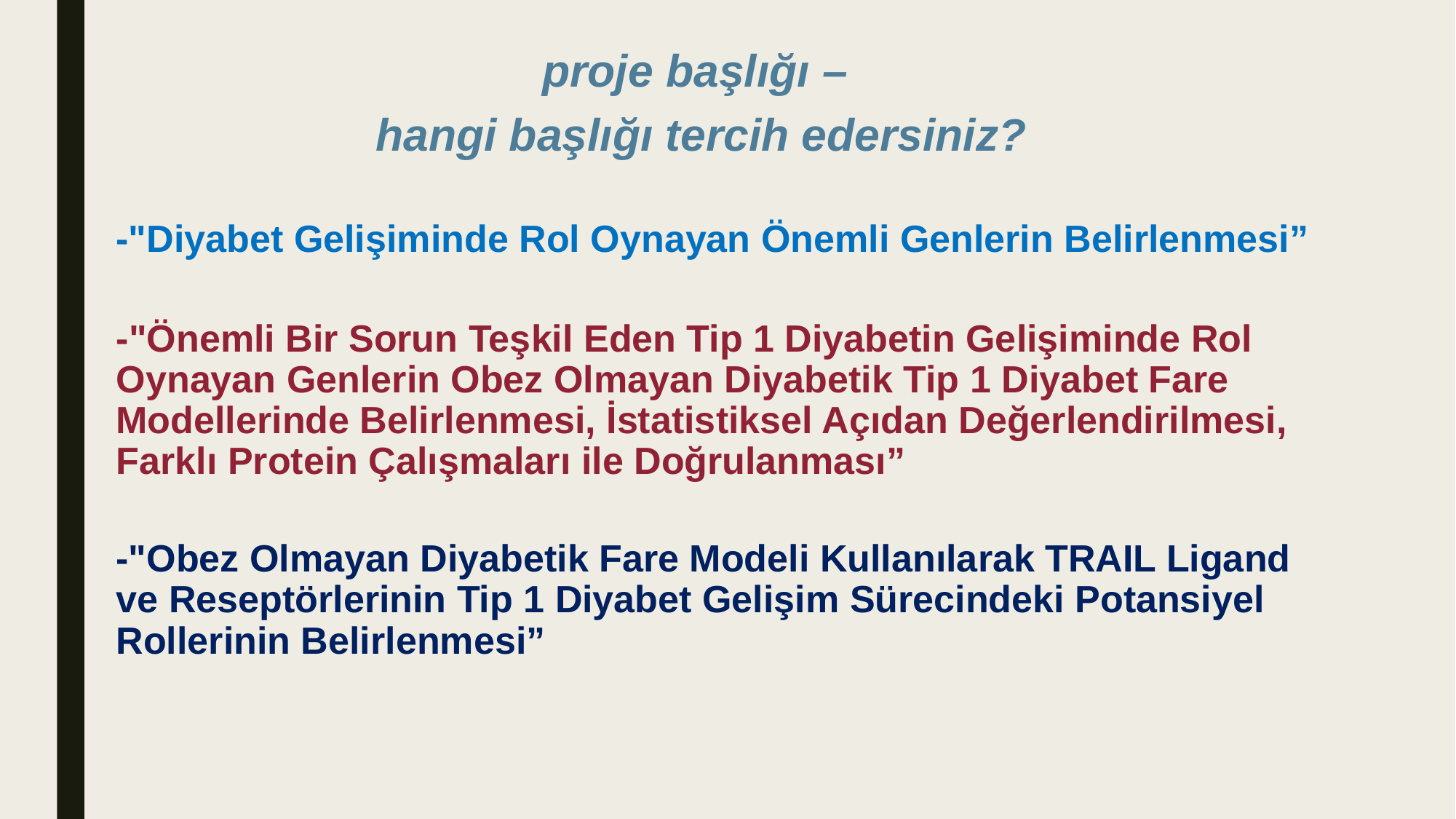

proje başlığı –
hangi başlığı tercih edersiniz?

-"Diyabet Gelişiminde Rol Oynayan Önemli Genlerin Belirlenmesi”
-"Önemli Bir Sorun Teşkil Eden Tip 1 Diyabetin Gelişiminde Rol Oynayan Genlerin Obez Olmayan Diyabetik Tip 1 Diyabet Fare Modellerinde Belirlenmesi, İstatistiksel Açıdan Değerlendirilmesi, Farklı Protein Çalışmaları ile Doğrulanması”
-"Obez Olmayan Diyabetik Fare Modeli Kullanılarak TRAIL Ligand ve Reseptörlerinin Tip 1 Diyabet Gelişim Sürecindeki Potansiyel Rollerinin Belirlenmesi”